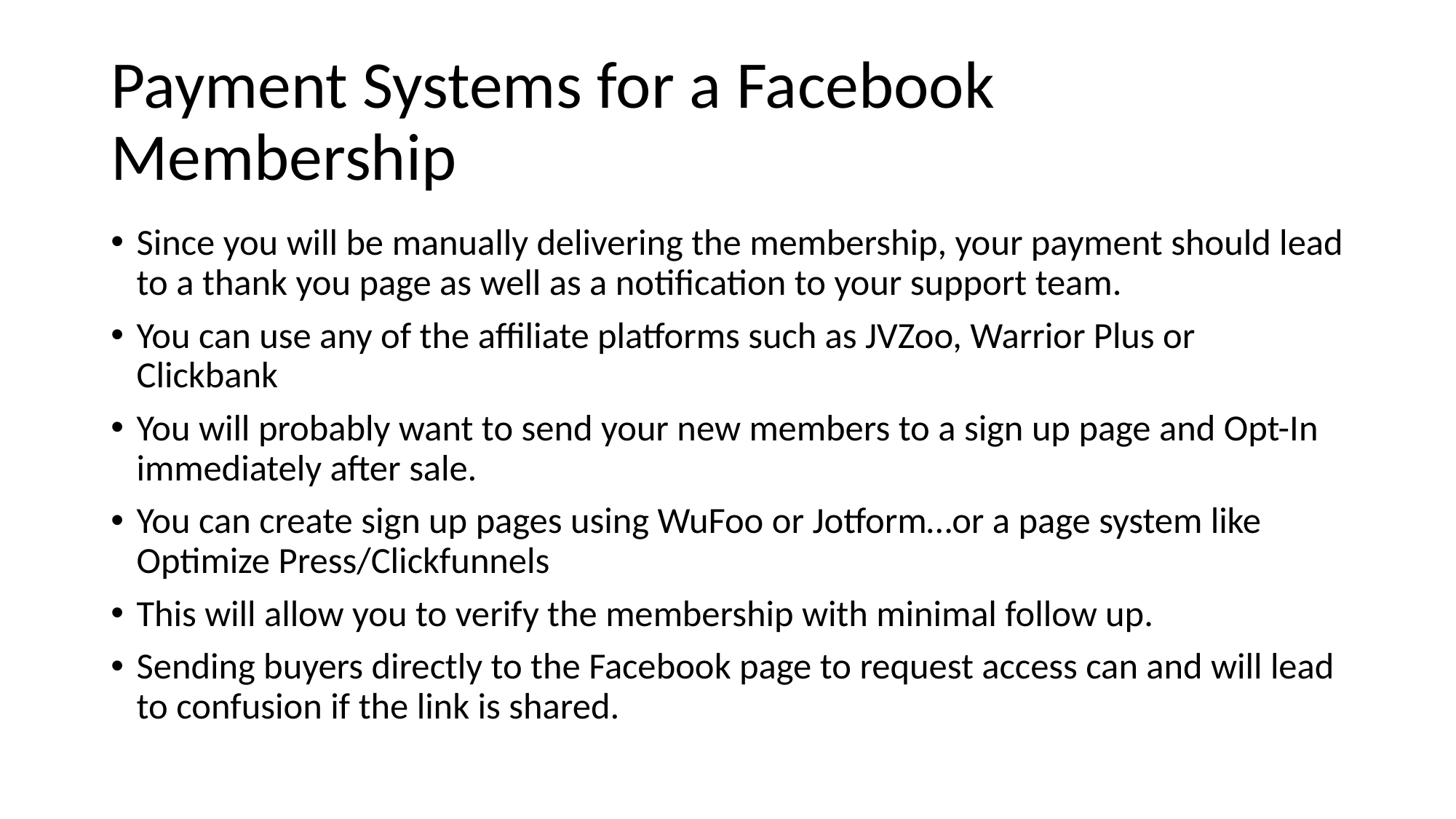

# Payment Systems for a Facebook Membership
Since you will be manually delivering the membership, your payment should lead to a thank you page as well as a notification to your support team.
You can use any of the affiliate platforms such as JVZoo, Warrior Plus or Clickbank
You will probably want to send your new members to a sign up page and Opt-In immediately after sale.
You can create sign up pages using WuFoo or Jotform…or a page system like Optimize Press/Clickfunnels
This will allow you to verify the membership with minimal follow up.
Sending buyers directly to the Facebook page to request access can and will lead to confusion if the link is shared.